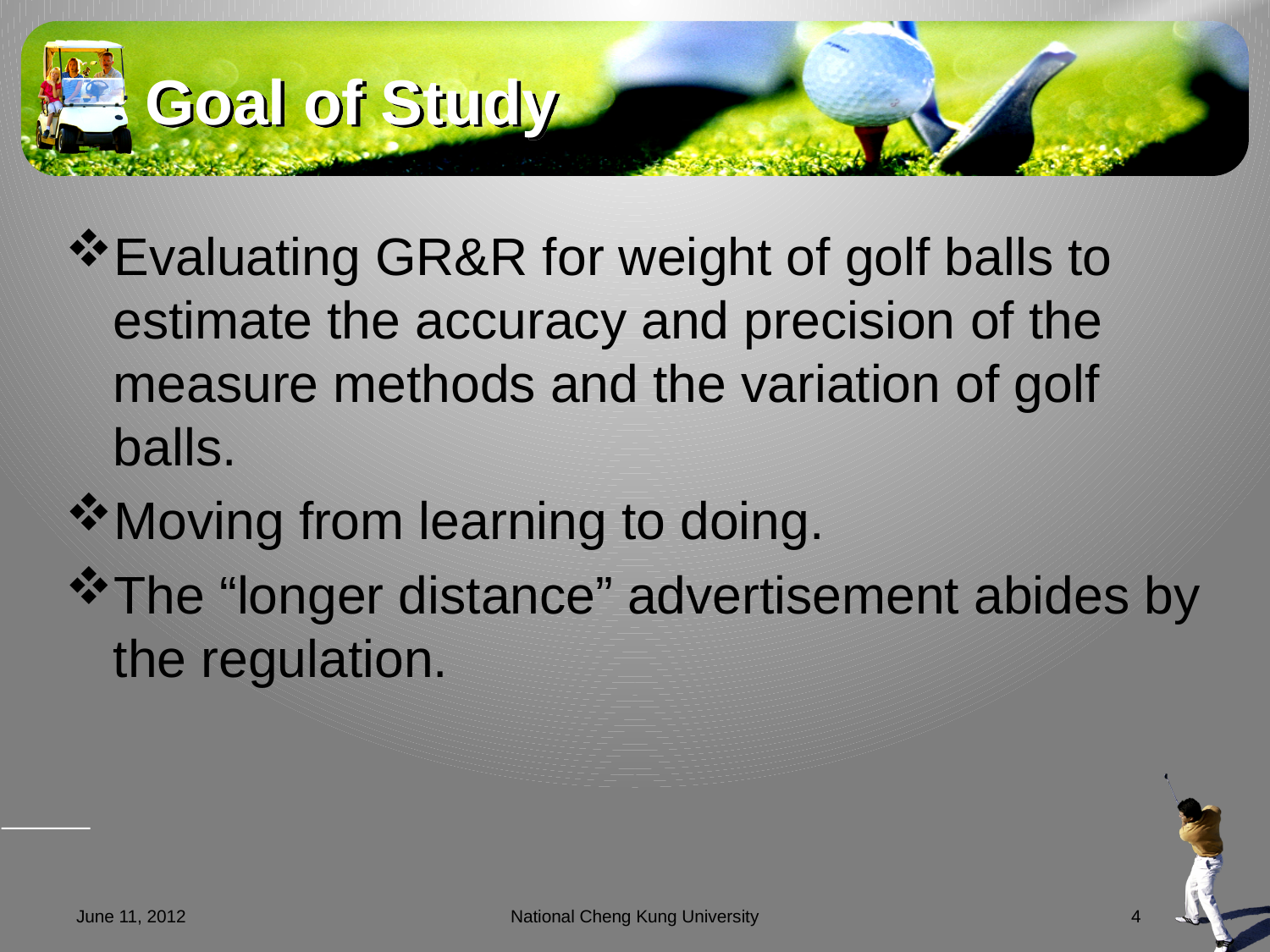

# Goal of Study
Evaluating GR&R for weight of golf balls to estimate the accuracy and precision of the measure methods and the variation of golf balls.
Moving from learning to doing.
The “longer distance” advertisement abides by the regulation.

June 11, 2012
National Cheng Kung University
4